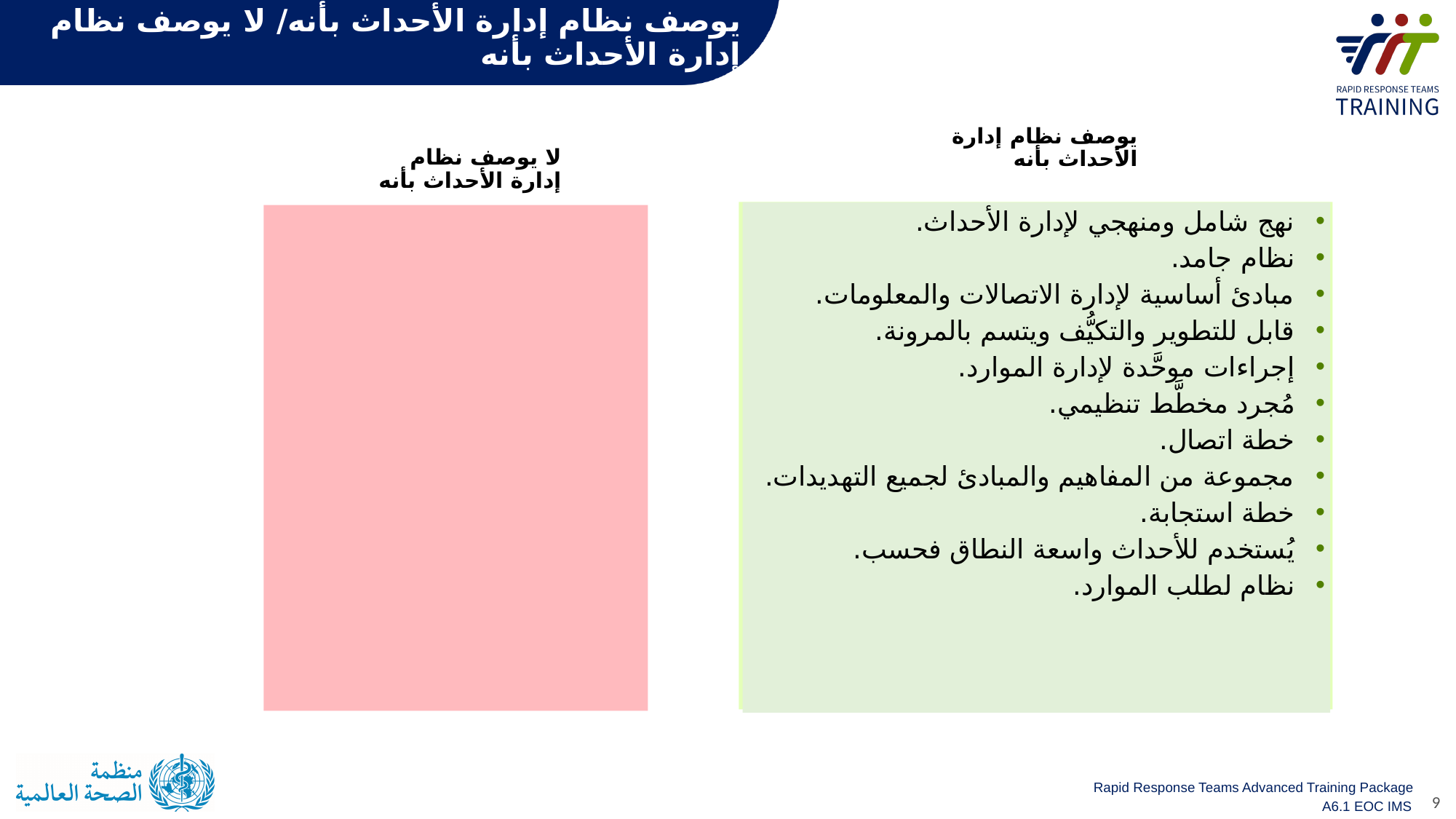

يوصف نظام إدارة الأحداث بأنه/ لا يوصف نظام إدارة الأحداث بأنه
يوصف نظام إدارة الأحداث بأنه
لا يوصف نظام إدارة الأحداث بأنه

نهج شامل ومنهجي لإدارة الأحداث.
نظام جامد.
مبادئ أساسية لإدارة الاتصالات والمعلومات.
قابل للتطوير والتكيُّف ويتسم بالمرونة.
إجراءات موحَّدة لإدارة الموارد.
مُجرد مخطَّط تنظيمي.
خطة اتصال.
مجموعة من المفاهيم والمبادئ لجميع التهديدات.
خطة استجابة.
يُستخدم للأحداث واسعة النطاق فحسب.
نظام لطلب الموارد.

9